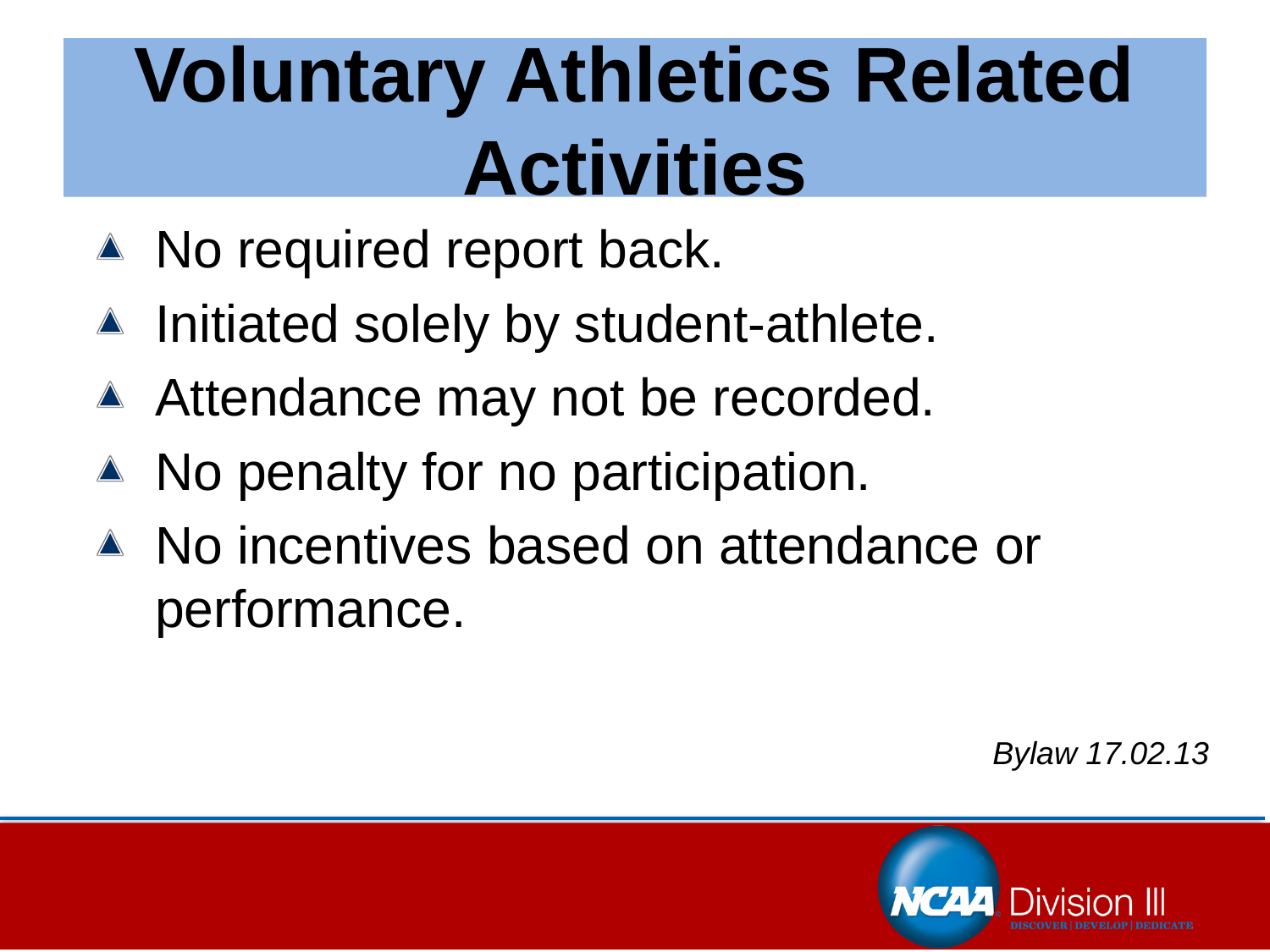

# Voluntary Athletics Related Activities
No required report back.
Initiated solely by student-athlete.
Attendance may not be recorded.
No penalty for no participation.
No incentives based on attendance or performance.

Bylaw 17.02.13